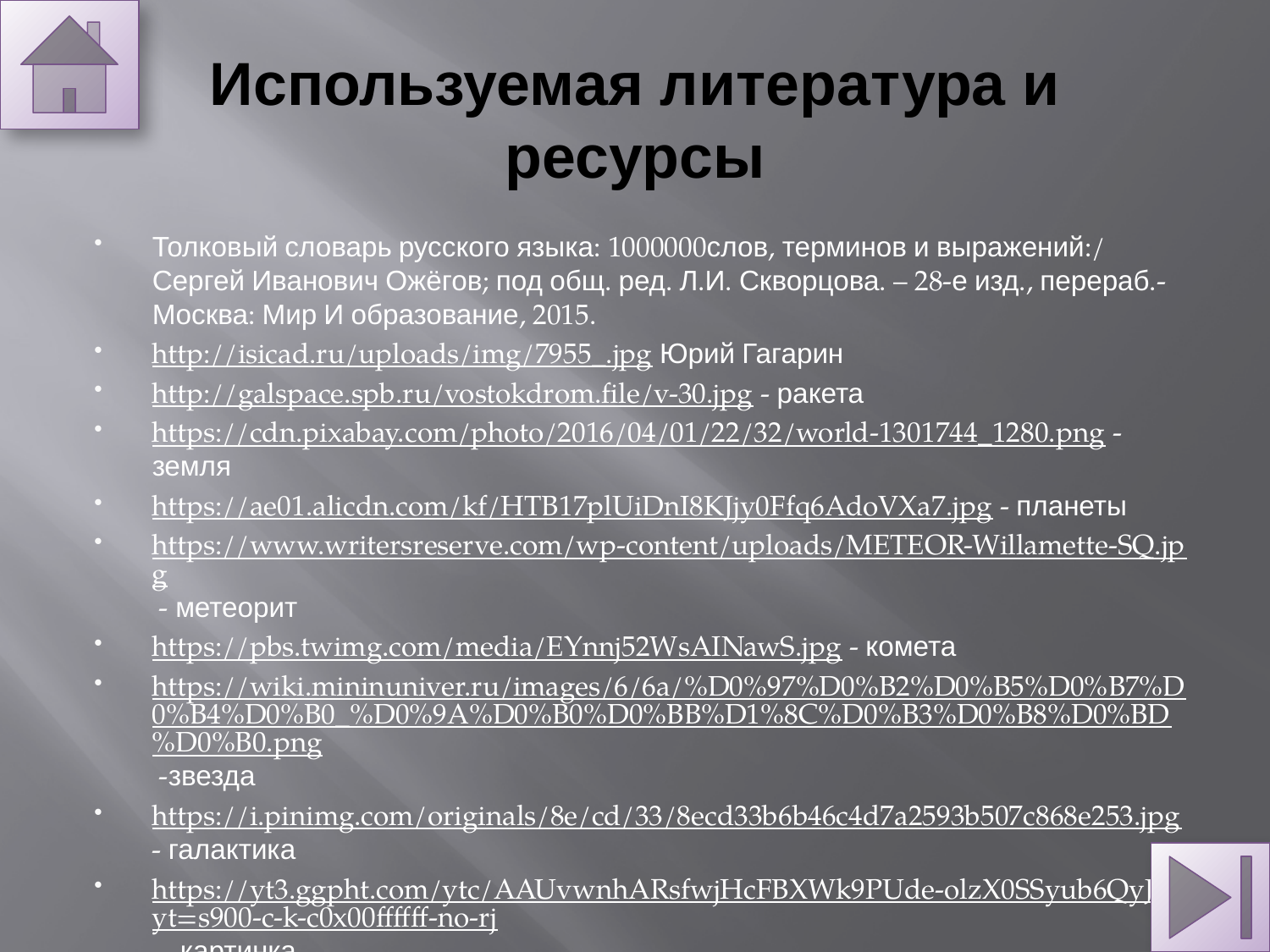

# Используемая литература и ресурсы
Толковый словарь русского языка: 1000000слов, терминов и выражений:/ Сергей Иванович Ожёгов; под общ. ред. Л.И. Скворцова. – 28-е изд., перераб.-Москва: Мир И образование, 2015.
http://isicad.ru/uploads/img/7955_.jpg Юрий Гагарин
http://galspace.spb.ru/vostokdrom.file/v-30.jpg - ракета
https://cdn.pixabay.com/photo/2016/04/01/22/32/world-1301744_1280.png - земля
https://ae01.alicdn.com/kf/HTB17plUiDnI8KJjy0Ffq6AdoVXa7.jpg - планеты
https://www.writersreserve.com/wp-content/uploads/METEOR-Willamette-SQ.jpg - метеорит
https://pbs.twimg.com/media/EYnnj52WsAINawS.jpg - комета
https://wiki.mininuniver.ru/images/6/6a/%D0%97%D0%B2%D0%B5%D0%B7%D0%B4%D0%B0_%D0%9A%D0%B0%D0%BB%D1%8C%D0%B3%D0%B8%D0%BD%D0%B0.png -звезда
https://i.pinimg.com/originals/8e/cd/33/8ecd33b6b46c4d7a2593b507c868e253.jpg - галактика
https://yt3.ggpht.com/ytc/AAUvwnhARsfwjHcFBXWk9PUde-olzX0SSyub6QyJPbyt=s900-c-k-c0x00ffffff-no-rj – картинка
https://fsd.multiurok.ru/html/2018/02/25/s_5a92a583ab7ba/img1.jpg ЭПИГРАФ